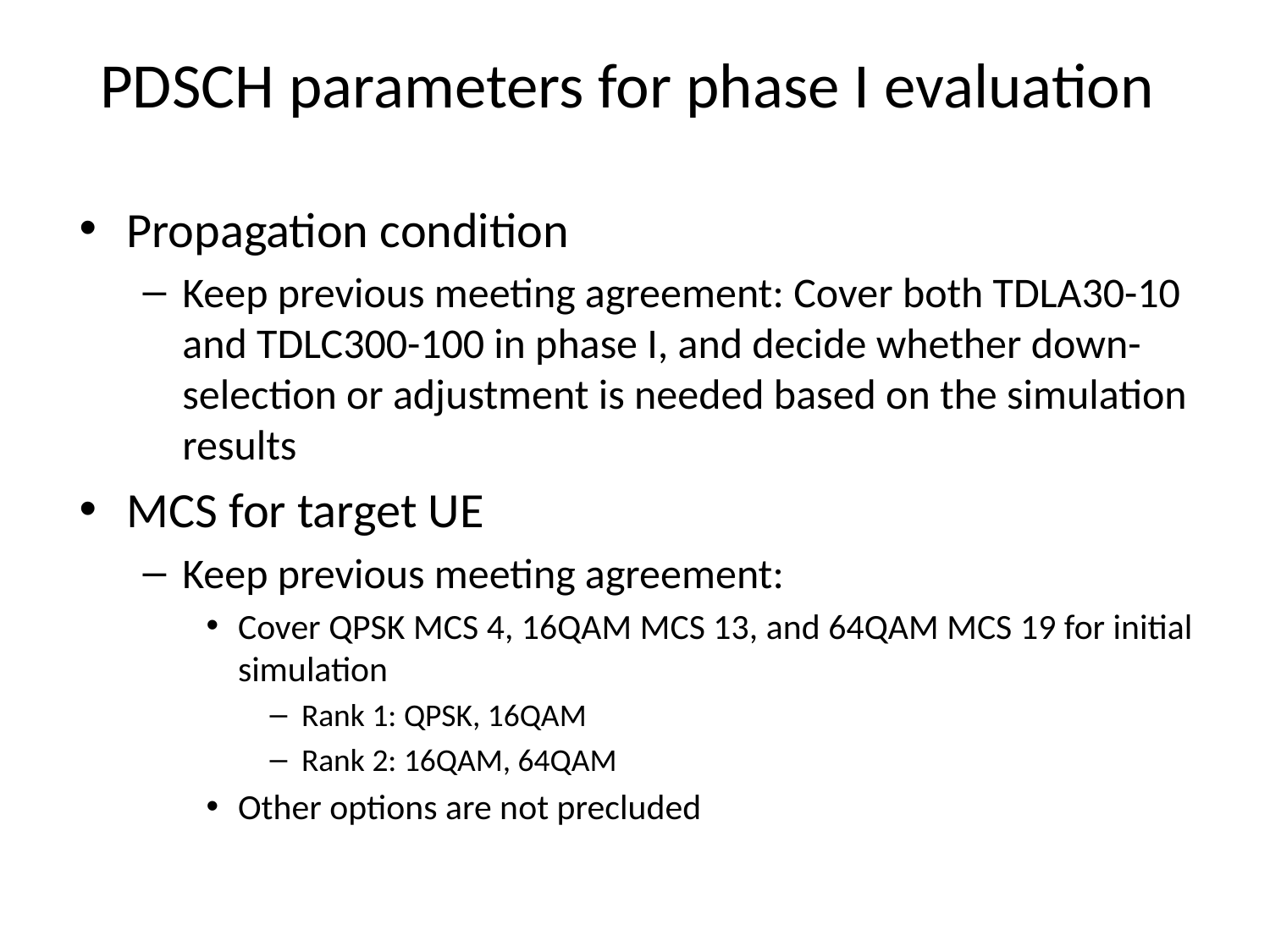

# PDSCH parameters for phase I evaluation
Propagation condition
Keep previous meeting agreement: Cover both TDLA30-10 and TDLC300-100 in phase I, and decide whether down-selection or adjustment is needed based on the simulation results
MCS for target UE
Keep previous meeting agreement:
Cover QPSK MCS 4, 16QAM MCS 13, and 64QAM MCS 19 for initial simulation
Rank 1: QPSK, 16QAM
Rank 2: 16QAM, 64QAM
Other options are not precluded